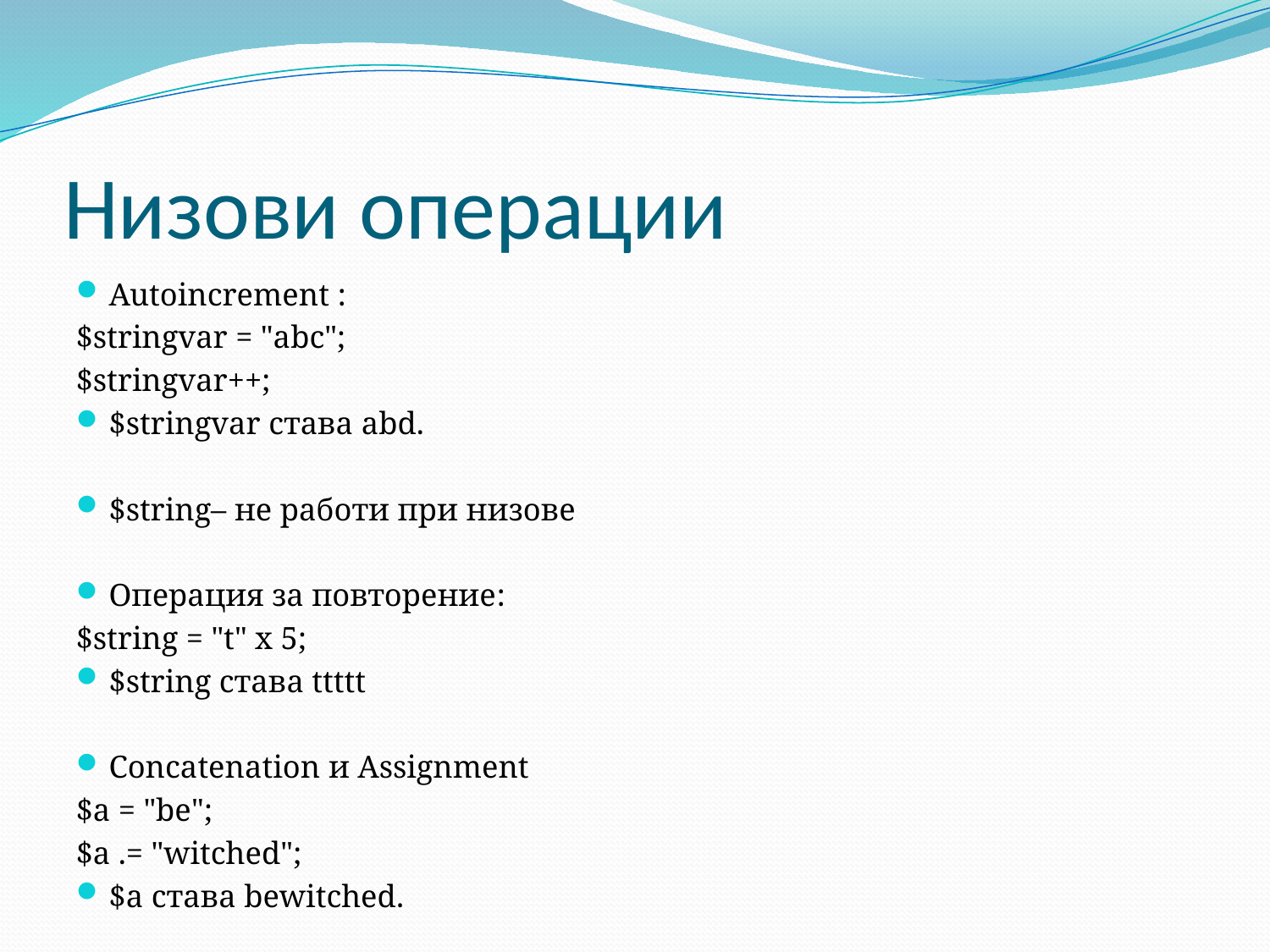

# Низови операции
Autoincrement :
$stringvar = "abc";
$stringvar++;
$stringvar става abd.

$string– не работи при низове

Операция за повторение:
$string = "t" x 5;
$string става ttttt

Concatenation и Assignment
$a = "be";
$a .= "witched";
$a става bewitched.